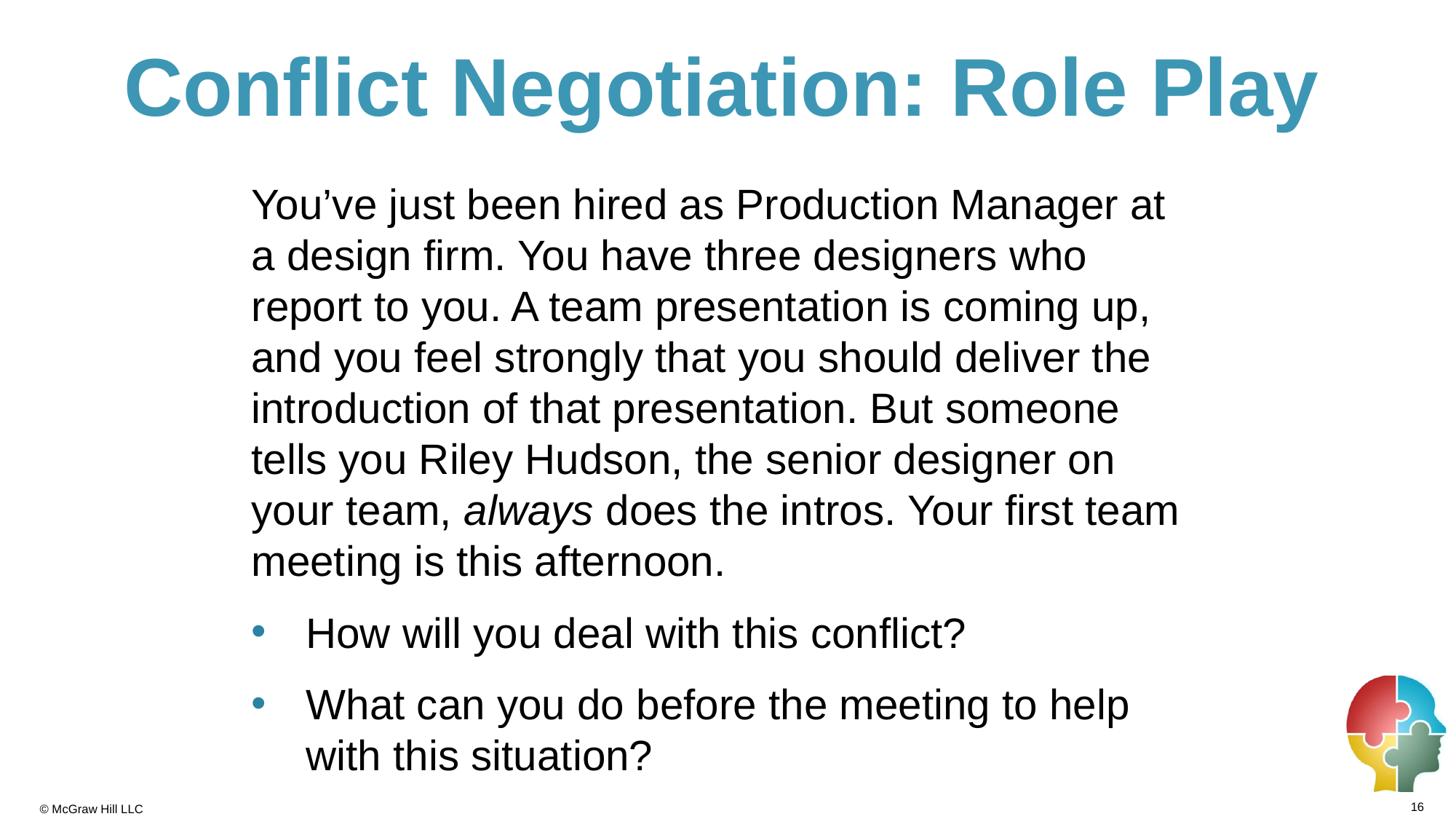

# Conflict Negotiation: Role Play
You’ve just been hired as Production Manager at a design firm. You have three designers who report to you. A team presentation is coming up, and you feel strongly that you should deliver the introduction of that presentation. But someone tells you Riley Hudson, the senior designer on your team, always does the intros. Your first team meeting is this afternoon.
How will you deal with this conflict?
What can you do before the meeting to help with this situation?
16